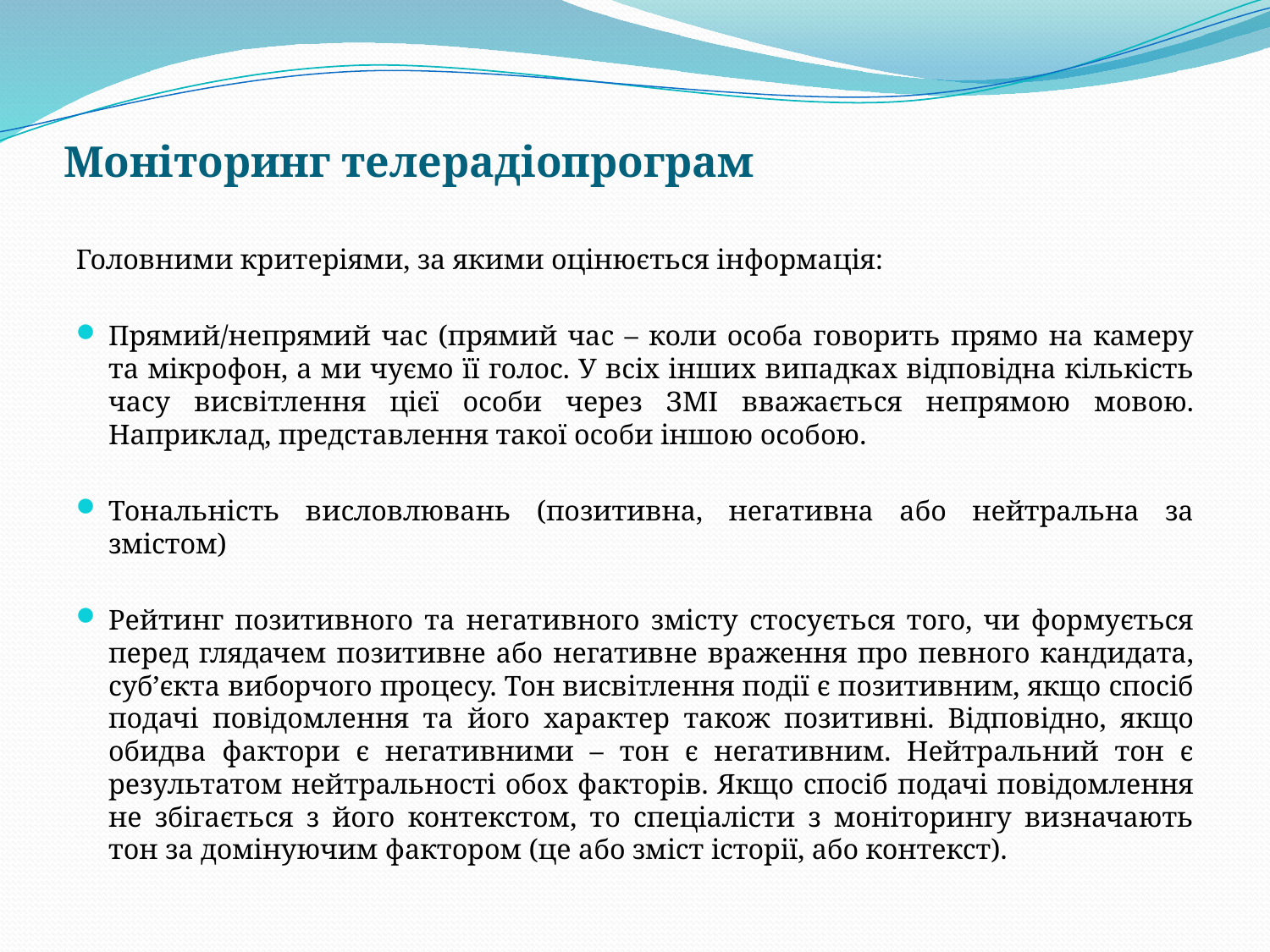

# Моніторинг телерадіопрограм
Головними критеріями, за якими оцінюється інформація:

Прямий/непрямий час (прямий час – коли особа говорить прямо на камеру та мікрофон, а ми чуємо її голос. У всіх інших випадках відповідна кількість часу висвітлення цієї особи через ЗМІ вважається непрямою мовою. Наприклад, представлення такої особи іншою особою.

Тональність висловлювань (позитивна, негативна або нейтральна за змістом)

Рейтинг позитивного та негативного змісту стосується того, чи формується перед глядачем позитивне або негативне враження про певного кандидата, суб’єкта виборчого процесу. Тон висвітлення події є позитивним, якщо спосіб подачі повідомлення та його характер також позитивні. Відповідно, якщо обидва фактори є негативними – тон є негативним. Нейтральний тон є результатом нейтральності обох факторів. Якщо спосіб подачі повідомлення не збігається з його контекстом, то спеціалісти з моніторингу визначають тон за домінуючим фактором (це або зміст історії, або контекст).